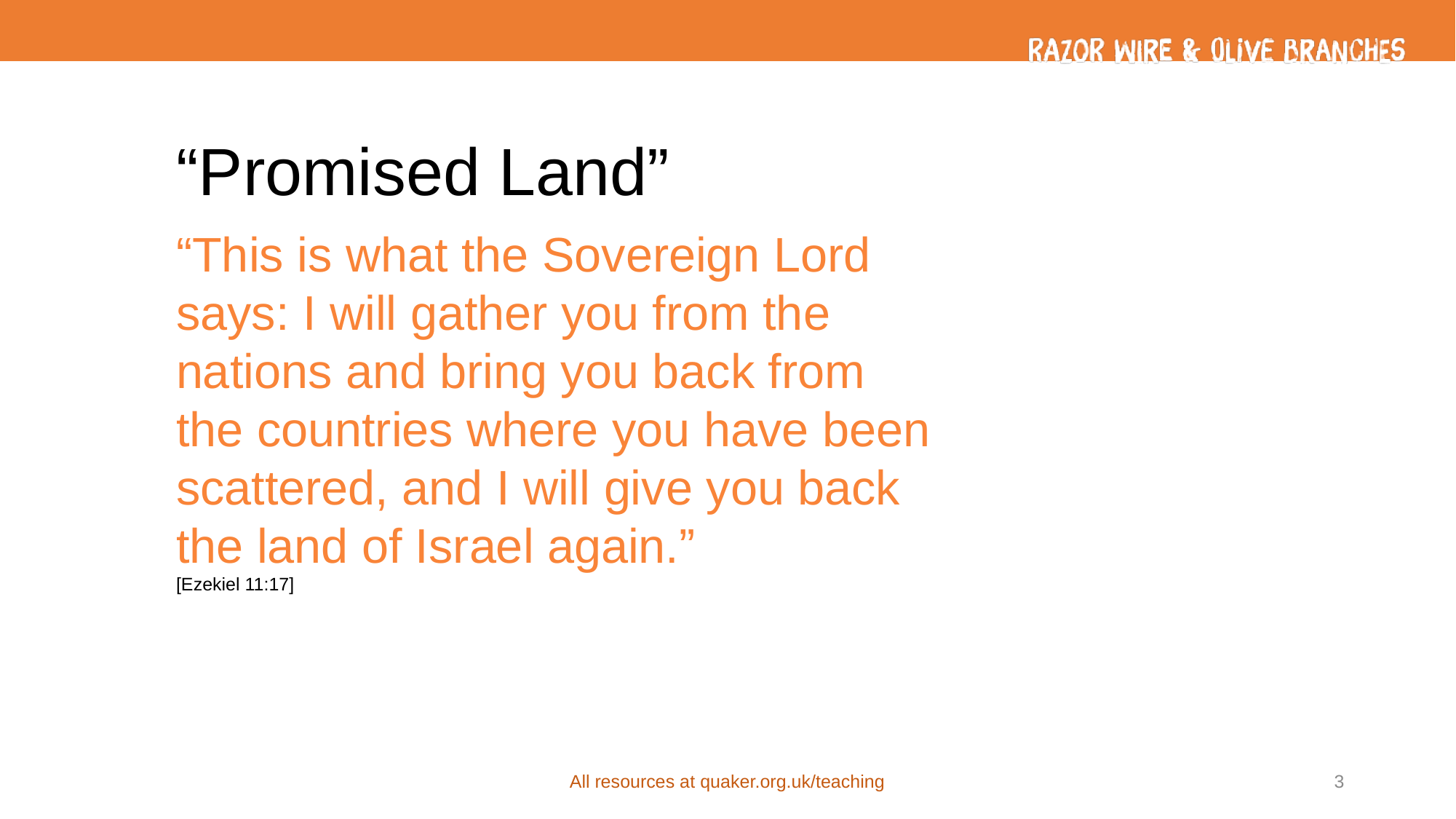

# “Promised Land”
“This is what the Sovereign Lord
says: I will gather you from the
nations and bring you back from
the countries where you have been
scattered, and I will give you back
the land of Israel again.”
[Ezekiel 11:17]
All resources at quaker.org.uk/teaching
3